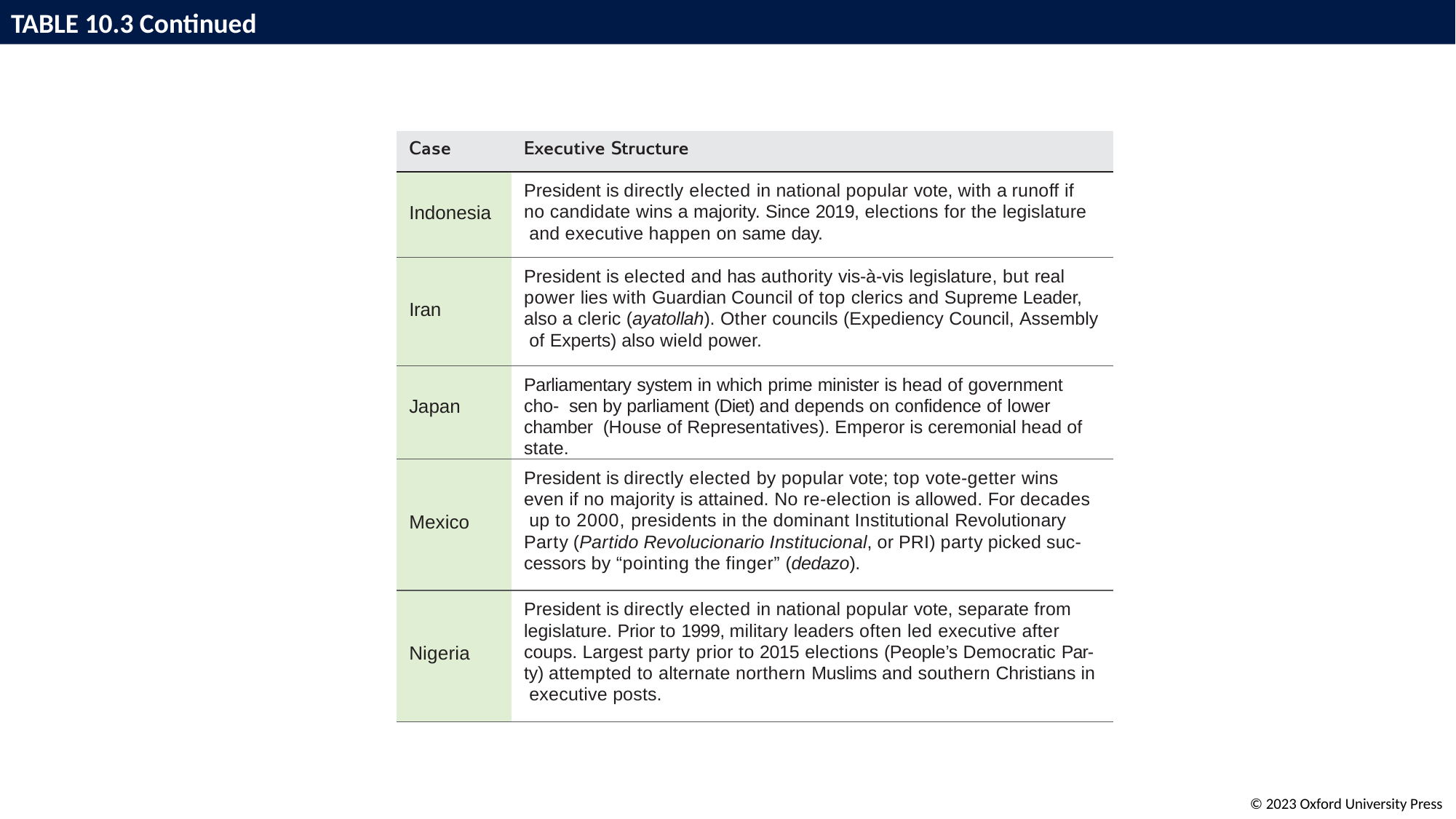

# TABLE 10.3 Continued
| Case | Executive Structure |
| --- | --- |
| Indonesia | President is directly elected in national popular vote, with a runoff if no candidate wins a majority. Since 2019, elections for the legislature and executive happen on same day. |
| Iran | President is elected and has authority vis-à-vis legislature, but real power lies with Guardian Council of top clerics and Supreme Leader, also a cleric (ayatollah). Other councils (Expediency Council, Assembly of Experts) also wield power. |
| Japan | Parliamentary system in which prime minister is head of government cho- sen by parliament (Diet) and depends on confidence of lower chamber (House of Representatives). Emperor is ceremonial head of state. |
| Mexico | President is directly elected by popular vote; top vote-getter wins even if no majority is attained. No re-election is allowed. For decades up to 2000, presidents in the dominant Institutional Revolutionary Party (Partido Revolucionario Institucional, or PRI) party picked suc- cessors by “pointing the finger” (dedazo). |
| Nigeria | President is directly elected in national popular vote, separate from legislature. Prior to 1999, military leaders often led executive after coups. Largest party prior to 2015 elections (People’s Democratic Par- ty) attempted to alternate northern Muslims and southern Christians in executive posts. |